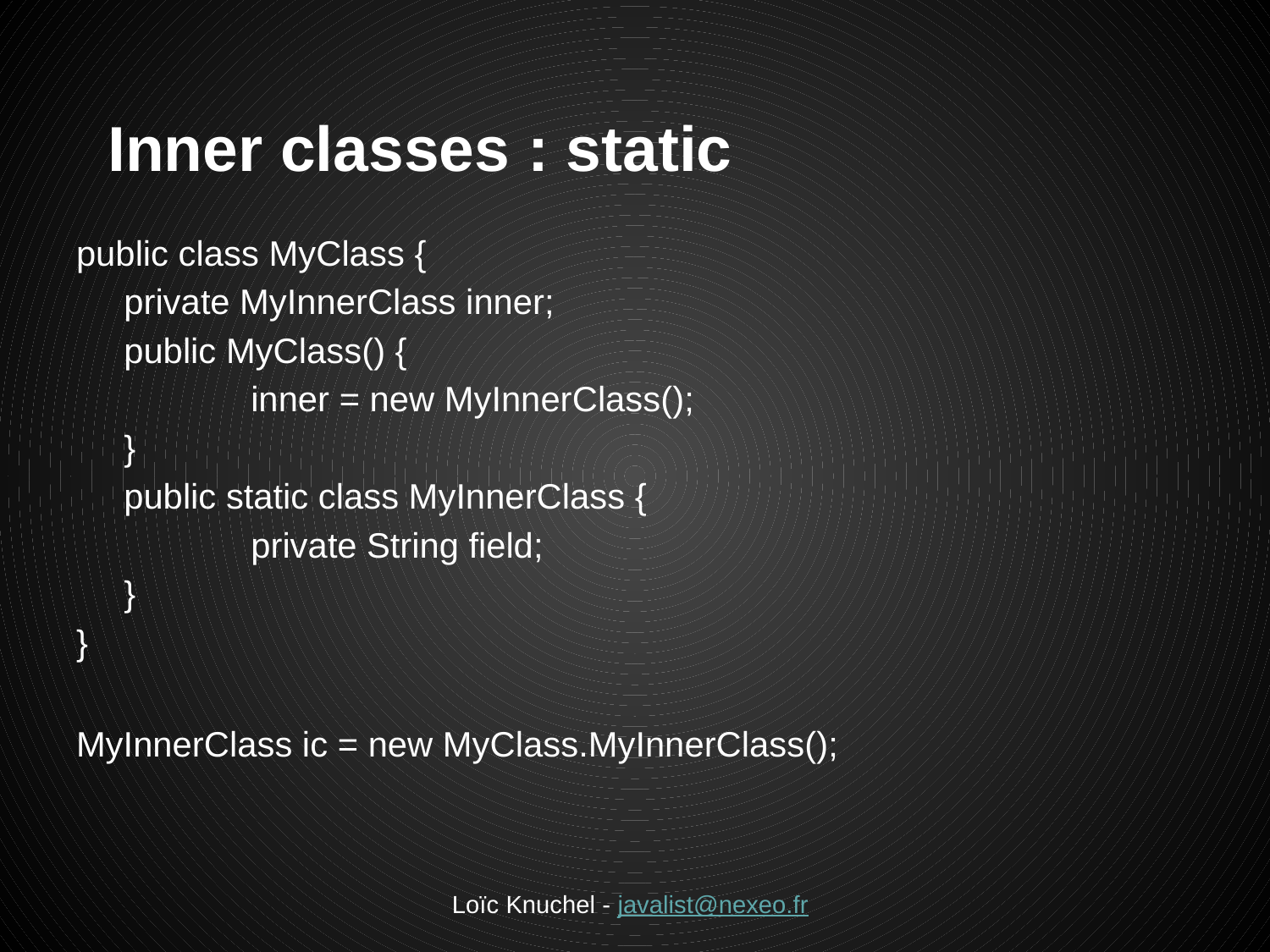

# Inner classes : static
public class MyClass {
    	private MyInnerClass inner;
	public MyClass() {
    		inner = new MyInnerClass();
	}
	public static class MyInnerClass {
    		private String field;
	}
}

MyInnerClass ic = new MyClass.MyInnerClass();

Loïc Knuchel - javalist@nexeo.fr